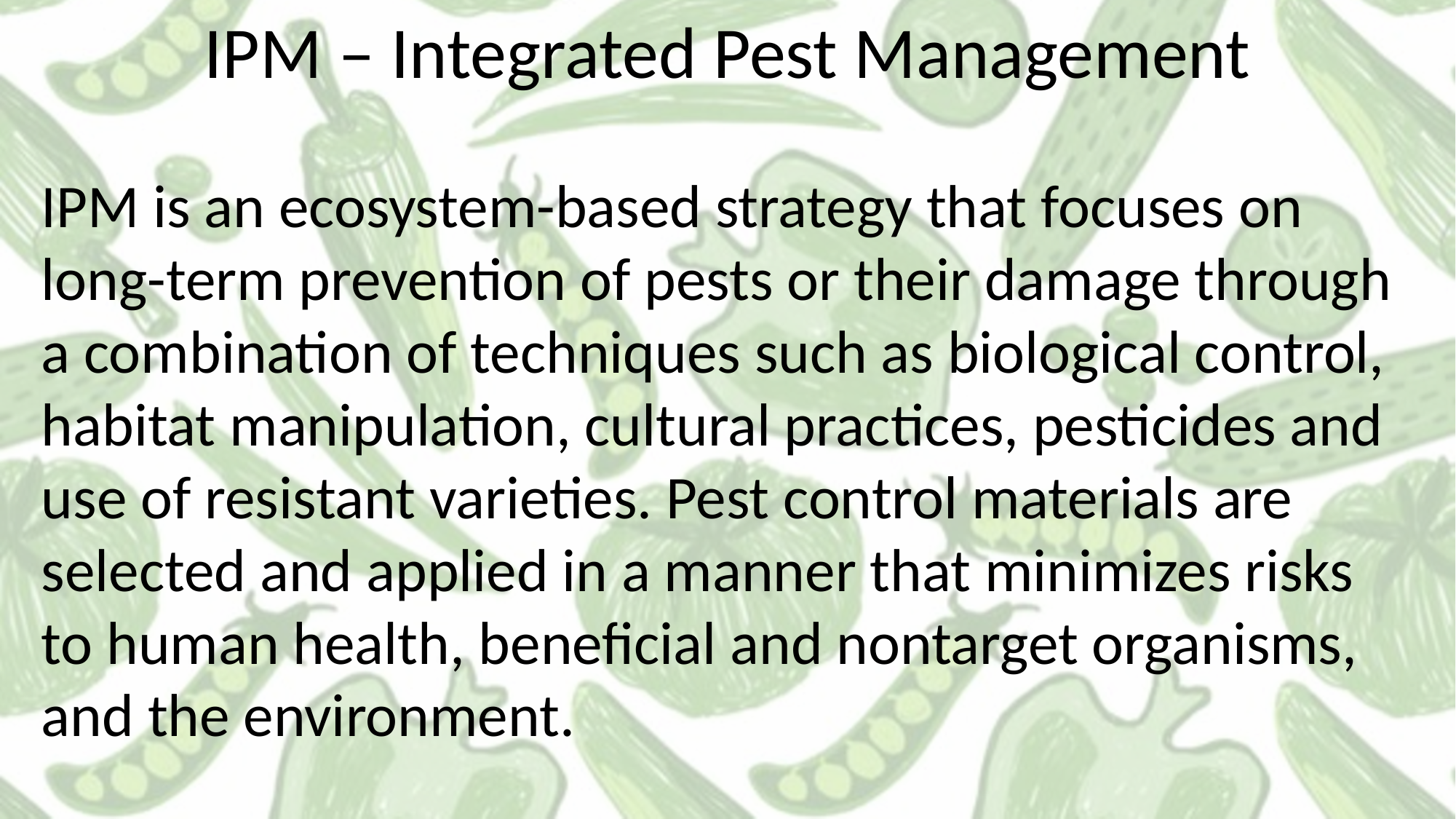

IPM – Integrated Pest Management
IPM is an ecosystem-based strategy that focuses on long-term prevention of pests or their damage through a combination of techniques such as biological control, habitat manipulation, cultural practices, pesticides and use of resistant varieties. Pest control materials are selected and applied in a manner that minimizes risks to human health, beneficial and nontarget organisms, and the environment.